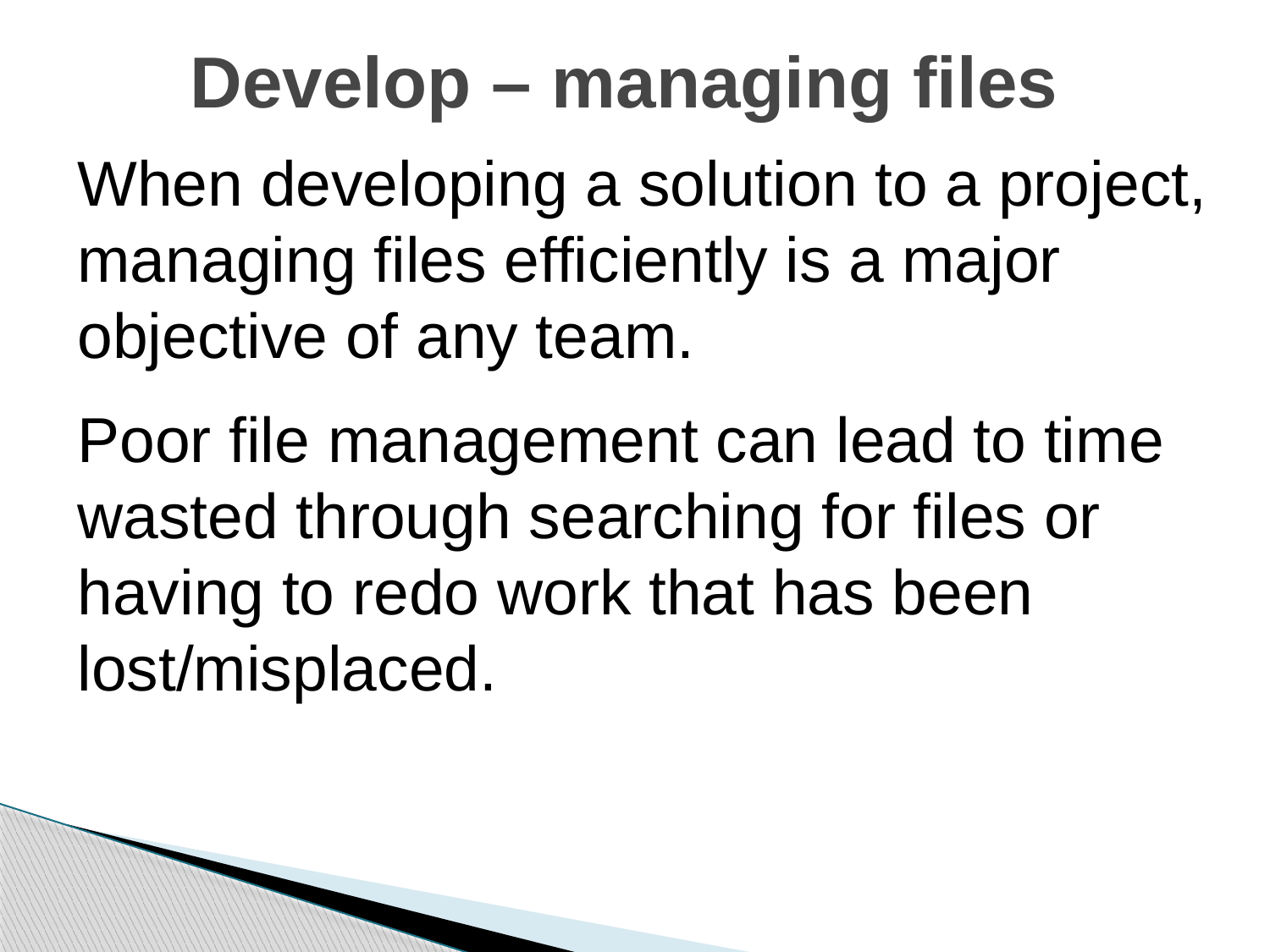

# Develop – managing files
When developing a solution to a project, managing files efficiently is a major objective of any team.
Poor file management can lead to time wasted through searching for files or having to redo work that has been lost/misplaced.